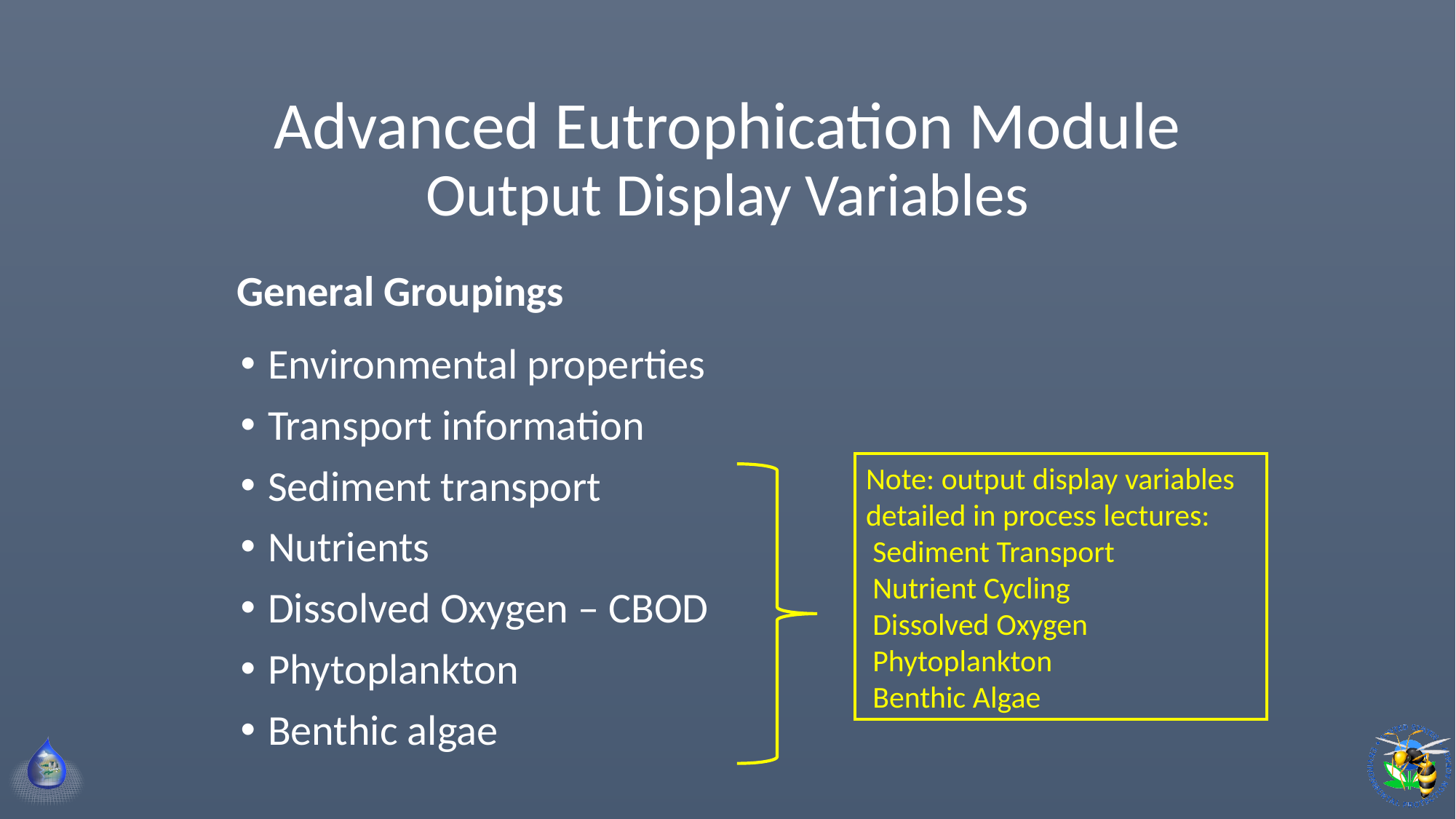

# Advanced Eutrophication Module Output Display Variables
General Groupings
Environmental properties
Transport information
Sediment transport
Nutrients
Dissolved Oxygen – CBOD
Phytoplankton
Benthic algae
Note: output display variables detailed in process lectures:
 Sediment Transport
 Nutrient Cycling
 Dissolved Oxygen
 Phytoplankton
 Benthic Algae